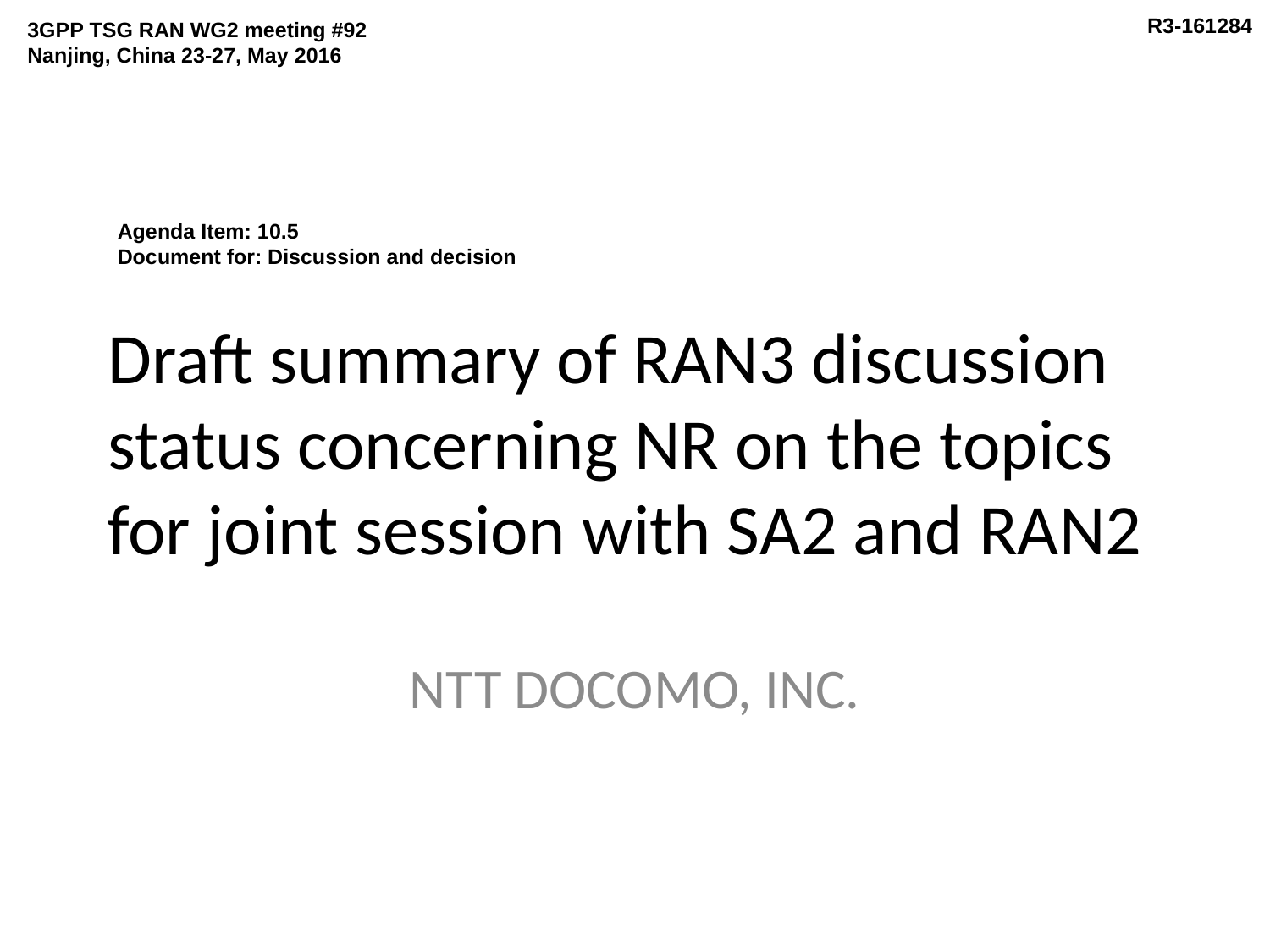

R3-161284
3GPP TSG RAN WG2 meeting #92
Nanjing, China 23-27, May 2016
Agenda Item: 10.5
Document for: Discussion and decision
# Draft summary of RAN3 discussion status concerning NR on the topics for joint session with SA2 and RAN2
NTT DOCOMO, INC.